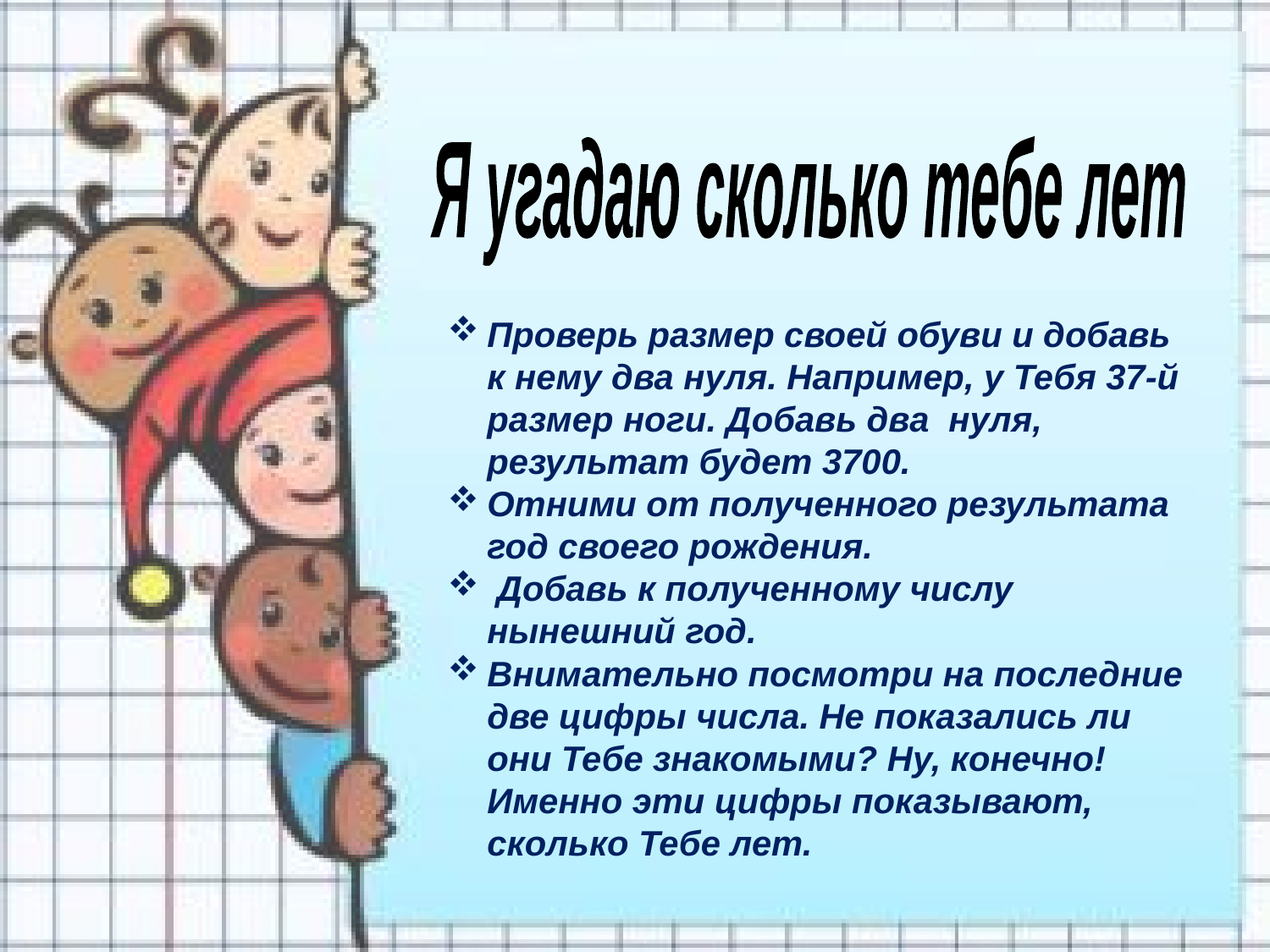

Я угадаю сколько тебе лет
Проверь размер своей обуви и добавь к нему два нуля. Например, у Тебя 37-й размер ноги. Добавь два  нуля, результат будет 3700.
Отними от полученного результата год своего рождения.
 Добавь к полученному числу нынешний год.
Внимательно посмотри на последние две цифры числа. Не показались ли они Тебе знакомыми? Ну, конечно! Именно эти цифры показывают, сколько Тебе лет.